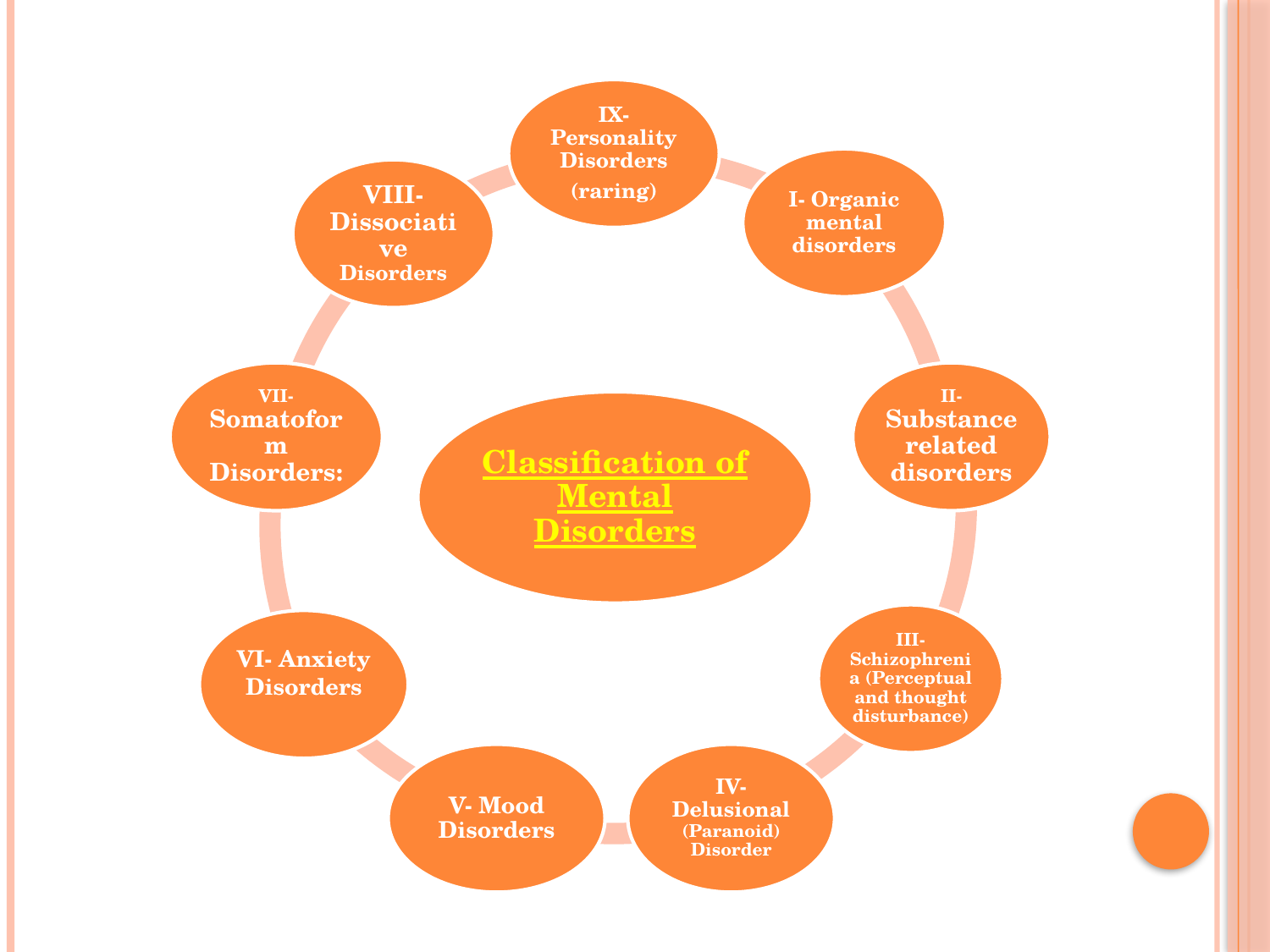

Classification of Mental Disorders
IX- Personality Disorders
(raring)
I- Organic mental disorders
II- Substance related disorders
III- Schizophrenia (Perceptual and thought disturbance)
IV- Delusional (Paranoid) Disorder
V- Mood Disorders
VI- Anxiety Disorders

VII- Somatoform Disorders:
VIII- Dissociative Disorders